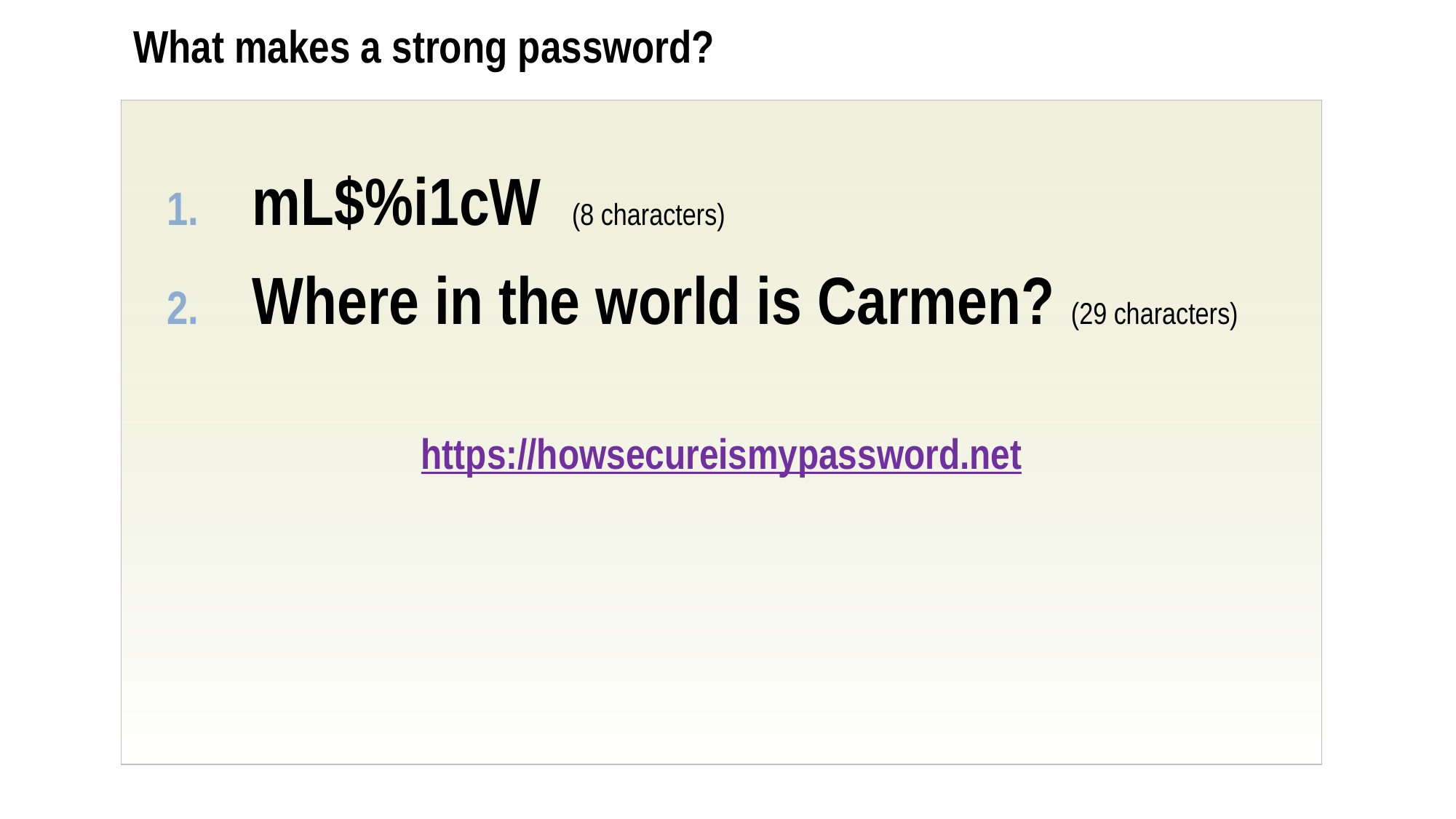

# What makes a strong password?
  mL$%i1cW  (8 characters)
  Where in the world is Carmen? (29 characters)
https://howsecureismypassword.net